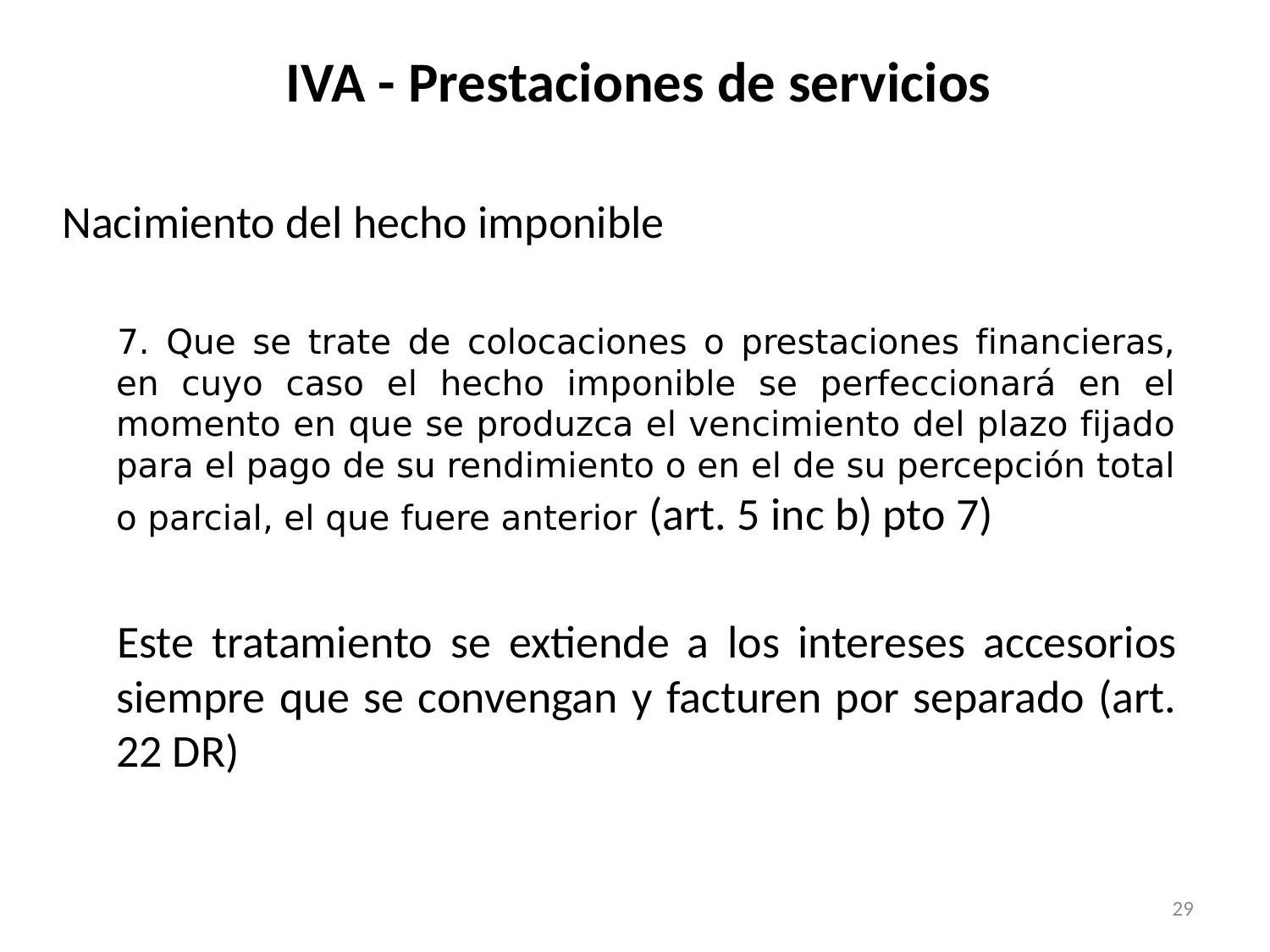

# IVA - Prestaciones de servicios

Nacimiento del hecho imponible

7. Que se trate de colocaciones o prestaciones financieras, en cuyo caso el hecho imponible se perfeccionará en el momento en que se produzca el vencimiento del plazo fijado para el pago de su rendimiento o en el de su percepción total o parcial, el que fuere anterior (art. 5 inc b) pto 7)

Este tratamiento se extiende a los intereses accesorios siempre que se convengan y facturen por separado (art. 22 DR)

29